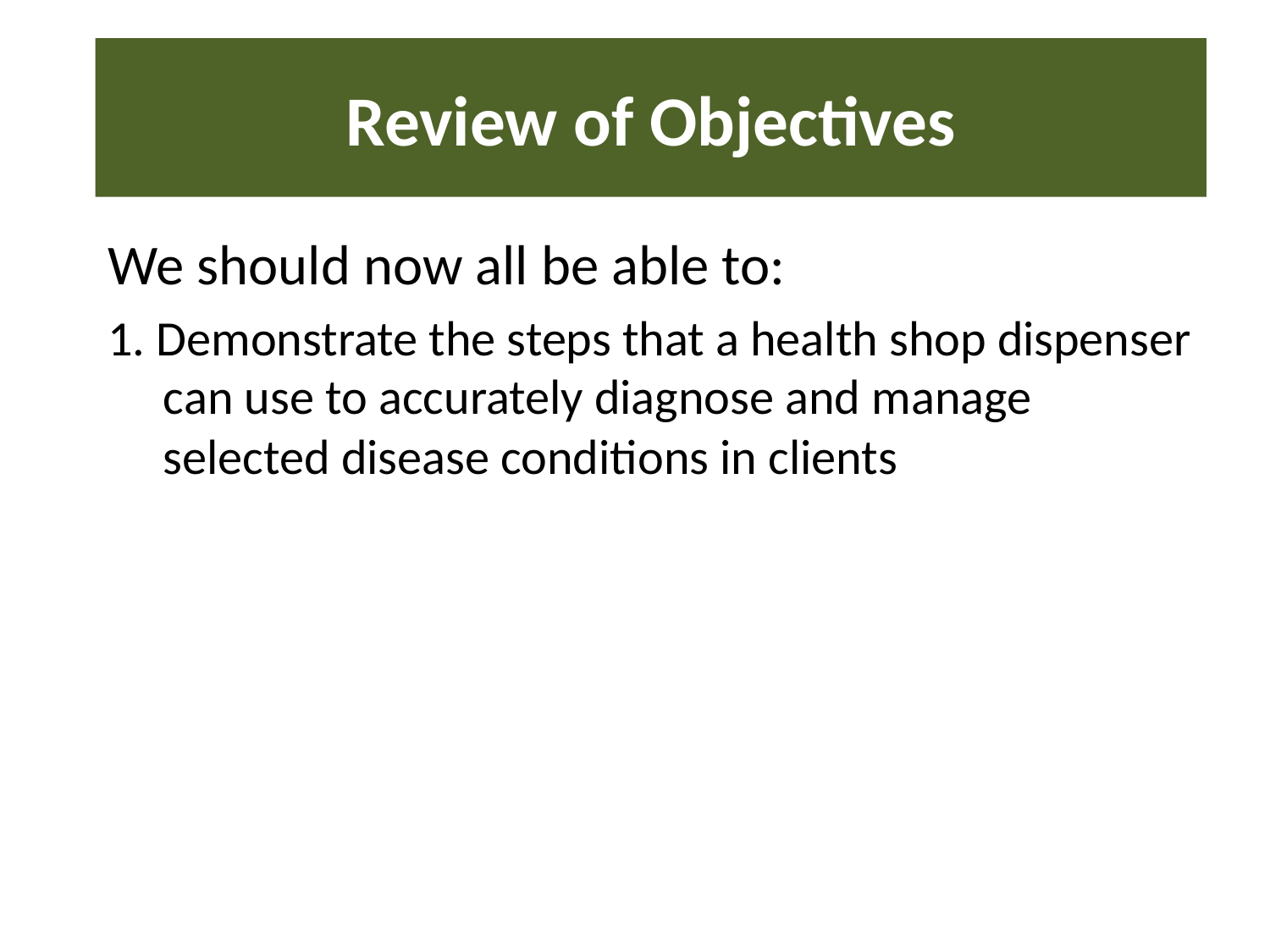

# Review of Objectives
We should now all be able to:
1. Demonstrate the steps that a health shop dispenser can use to accurately diagnose and manage selected disease conditions in clients